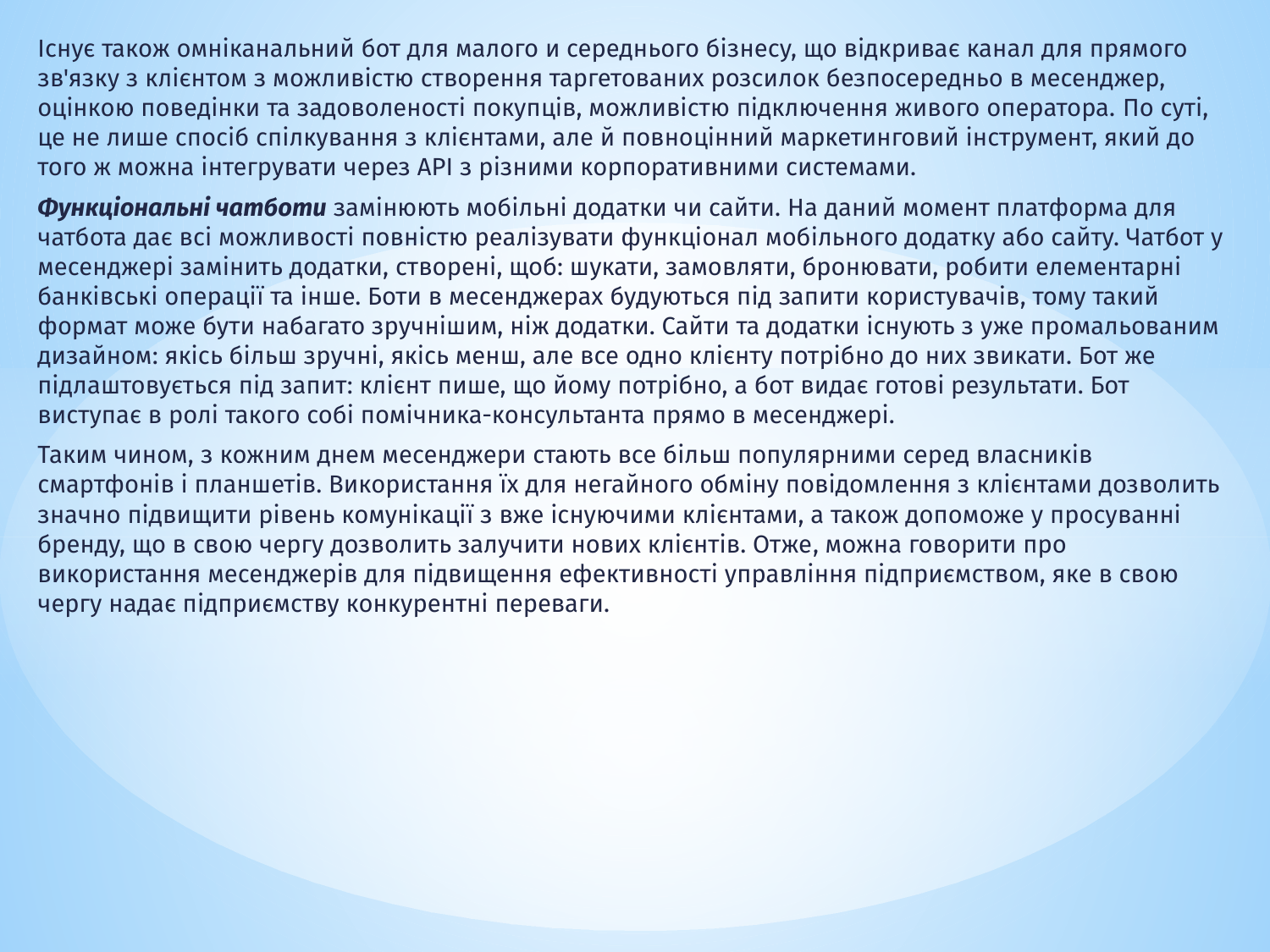

Існує також омніканальний бот для малого и середнього бізнесу, що відкриває канал для прямого зв'язку з клієнтом з можливістю створення таргетованих розсилок безпосередньо в месенджер, оцінкою поведінки та задоволеності покупців, можливістю підключення живого оператора. По суті, це не лише спосіб спілкування з клієнтами, але й повноцінний маркетинговий інструмент, який до того ж можна інтегрувати через API з різними корпоративними системами.
Функціональні чатботи замінюють мобільні додатки чи сайти. На даний момент платформа для чатбота дає всі можливості повністю реалізувати функціонал мобільного додатку або сайту. Чатбот у месенджері замінить додатки, створені, щоб: шукати, замовляти, бронювати, робити елементарні банківські операції та інше. Боти в месенджерах будуються під запити користувачів, тому такий формат може бути набагато зручнішим, ніж додатки. Сайти та додатки існують з уже промальованим дизайном: якісь більш зручні, якісь менш, але все одно клієнту потрібно до них звикати. Бот же підлаштовується під запит: клієнт пише, що йому потрібно, а бот видає готові результати. Бот виступає в ролі такого собі помічника-консультанта прямо в месенджері.
Таким чином, з кожним днем месенджери стають все більш популярними серед власників смартфонів і планшетів. Використання їх для негайного обміну повідомлення з клієнтами дозволить значно підвищити рівень комунікації з вже існуючими клієнтами, а також допоможе у просуванні бренду, що в свою чергу дозволить залучити нових клієнтів. Отже, можна говорити про використання месенджерів для підвищення ефективності управління підприємством, яке в свою чергу надає підприємству конкурентні переваги.